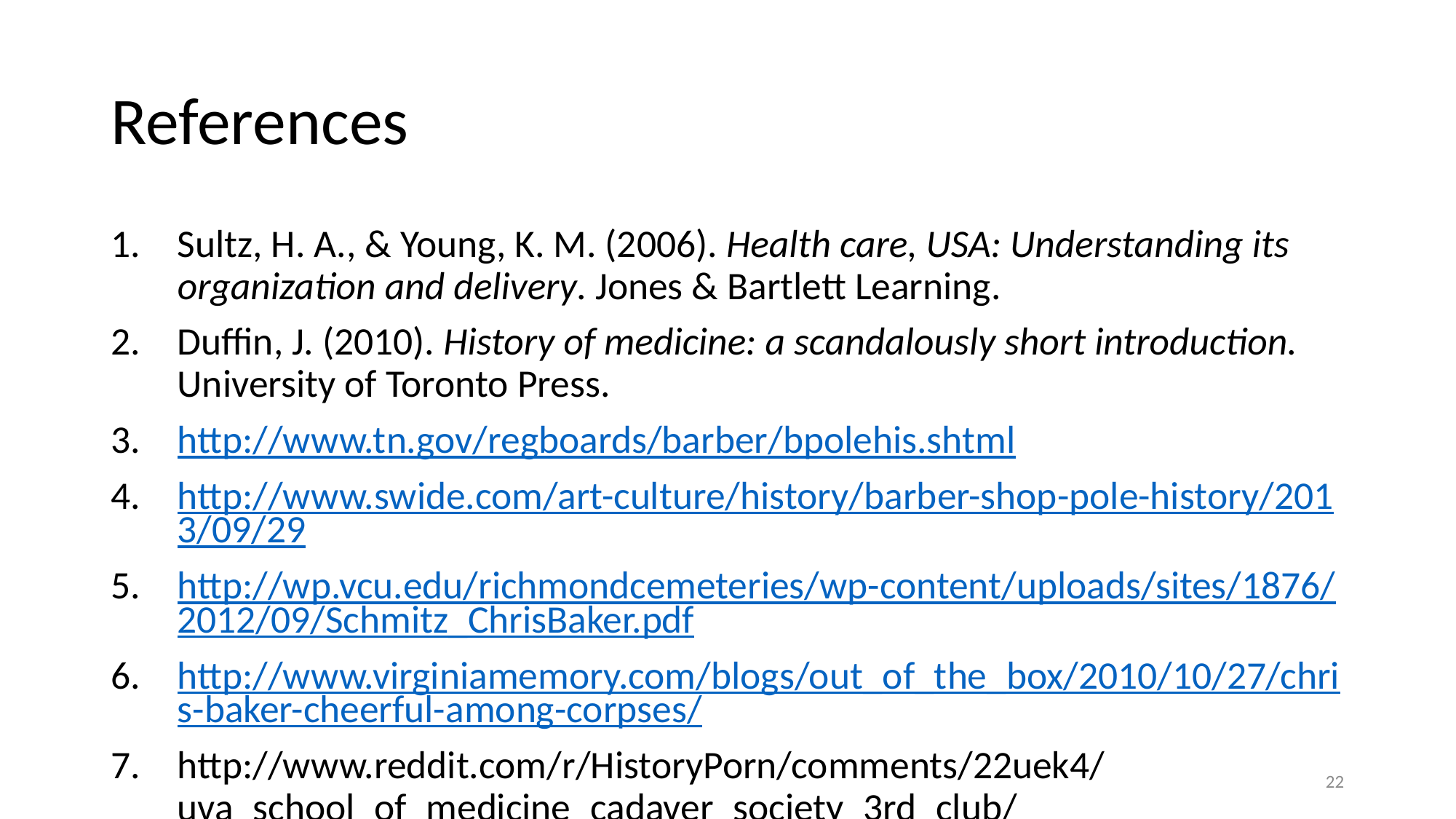

# References
Sultz, H. A., & Young, K. M. (2006). Health care, USA: Understanding its organization and delivery. Jones & Bartlett Learning.
Duffin, J. (2010). History of medicine: a scandalously short introduction. University of Toronto Press.
http://www.tn.gov/regboards/barber/bpolehis.shtml
http://www.swide.com/art-culture/history/barber-shop-pole-history/2013/09/29
http://wp.vcu.edu/richmondcemeteries/wp-content/uploads/sites/1876/2012/09/Schmitz_ChrisBaker.pdf
http://www.virginiamemory.com/blogs/out_of_the_box/2010/10/27/chris-baker-cheerful-among-corpses/
http://www.reddit.com/r/HistoryPorn/comments/22uek4/uva_school_of_medicine_cadaver_society_3rd_club/

22